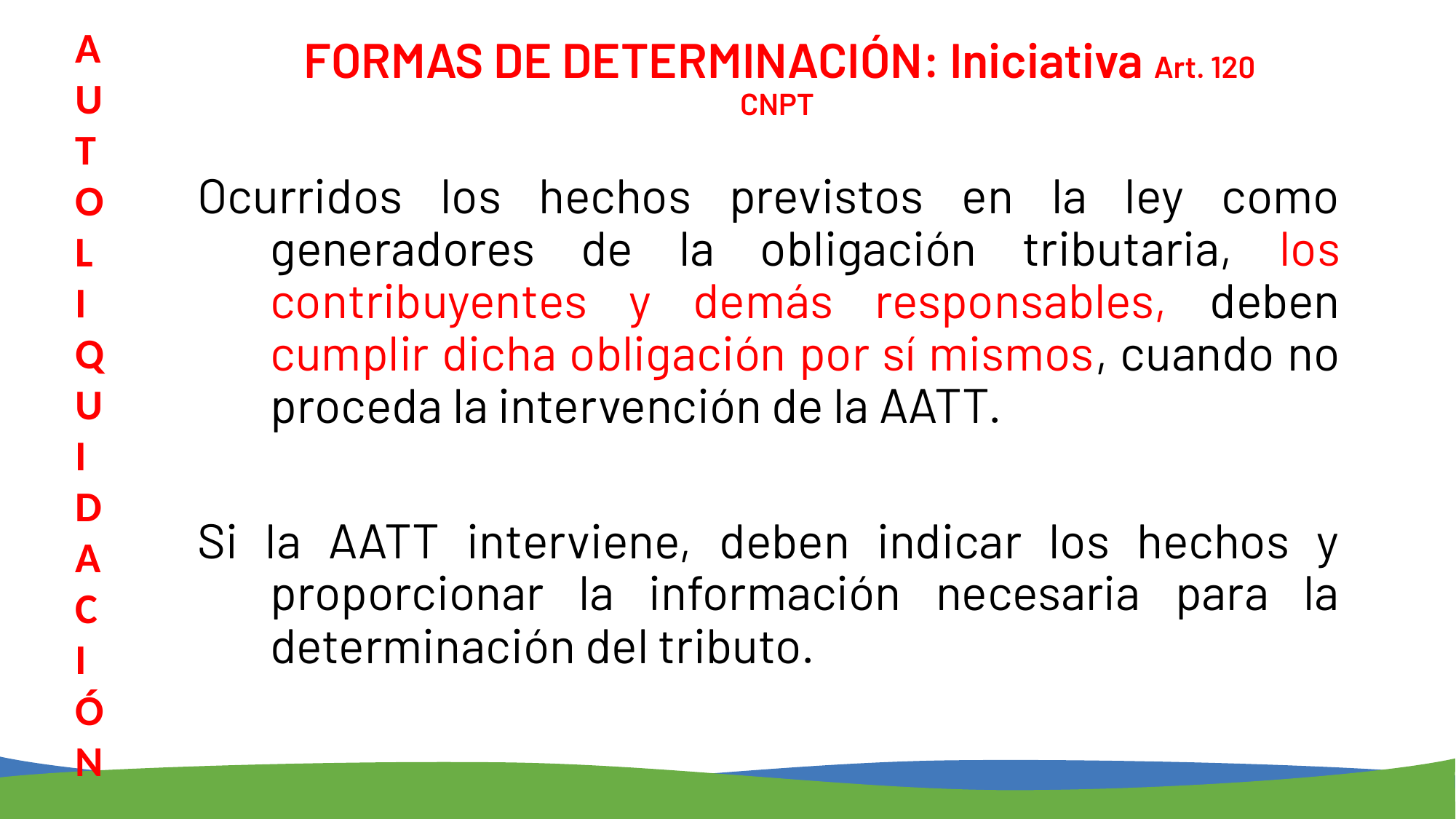

A
U
T
O
L
I
Q
U
I
D
A
C
I
Ó
N
FORMAS DE DETERMINACIÓN: Iniciativa Art. 120 CNPT
Ocurridos los hechos previstos en la ley como generadores de la obligación tributaria, los contribuyentes y demás responsables, deben cumplir dicha obligación por sí mismos, cuando no proceda la intervención de la AATT.

Si la AATT interviene, deben indicar los hechos y proporcionar la información necesaria para la determinación del tributo.